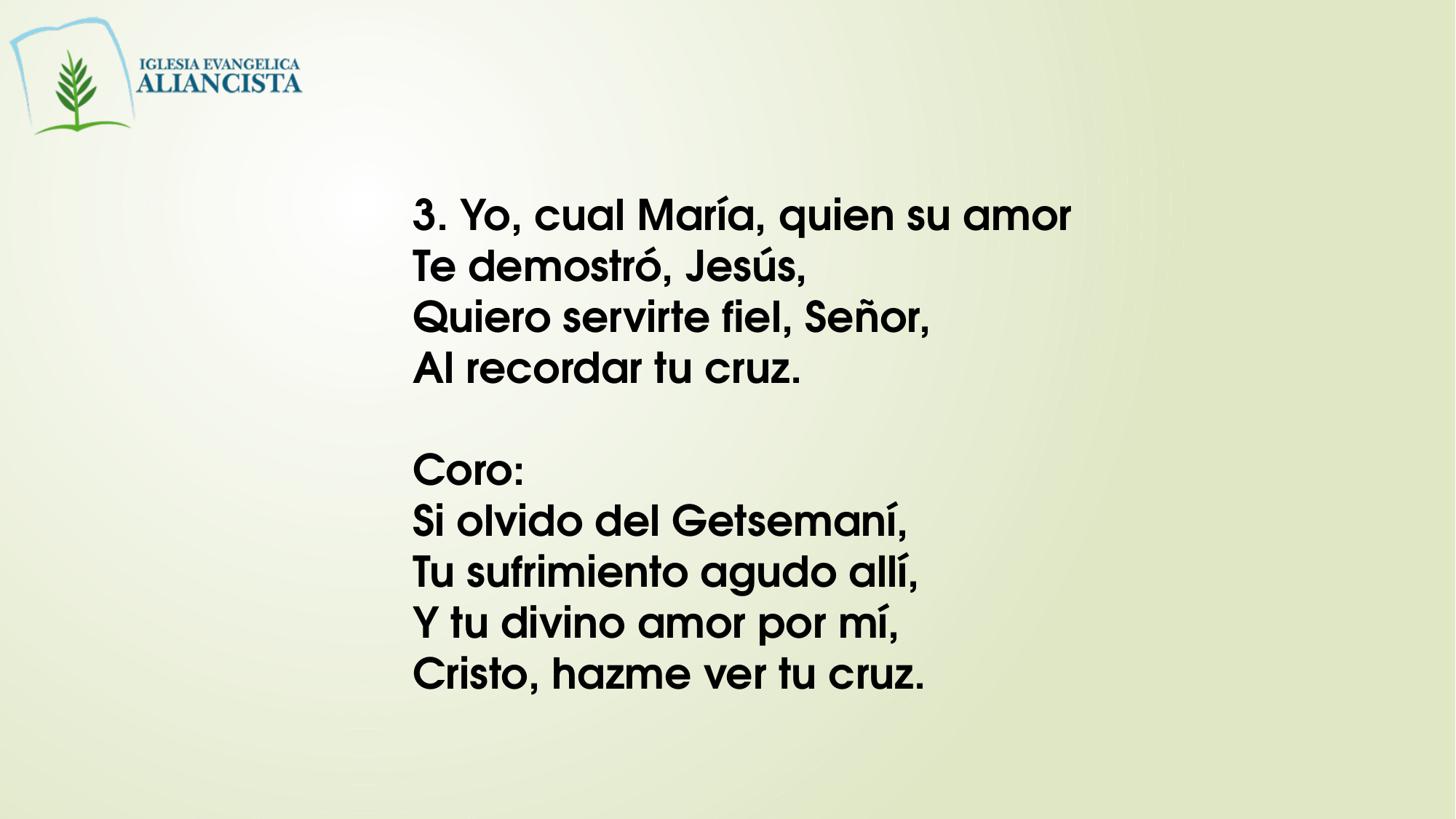

3. Yo, cual María, quien su amor
Te demostró, Jesús,
Quiero servirte fiel, Señor,
Al recordar tu cruz.

Coro:
Si olvido del Getsemaní,
Tu sufrimiento agudo allí,
Y tu divino amor por mí,
Cristo, hazme ver tu cruz.